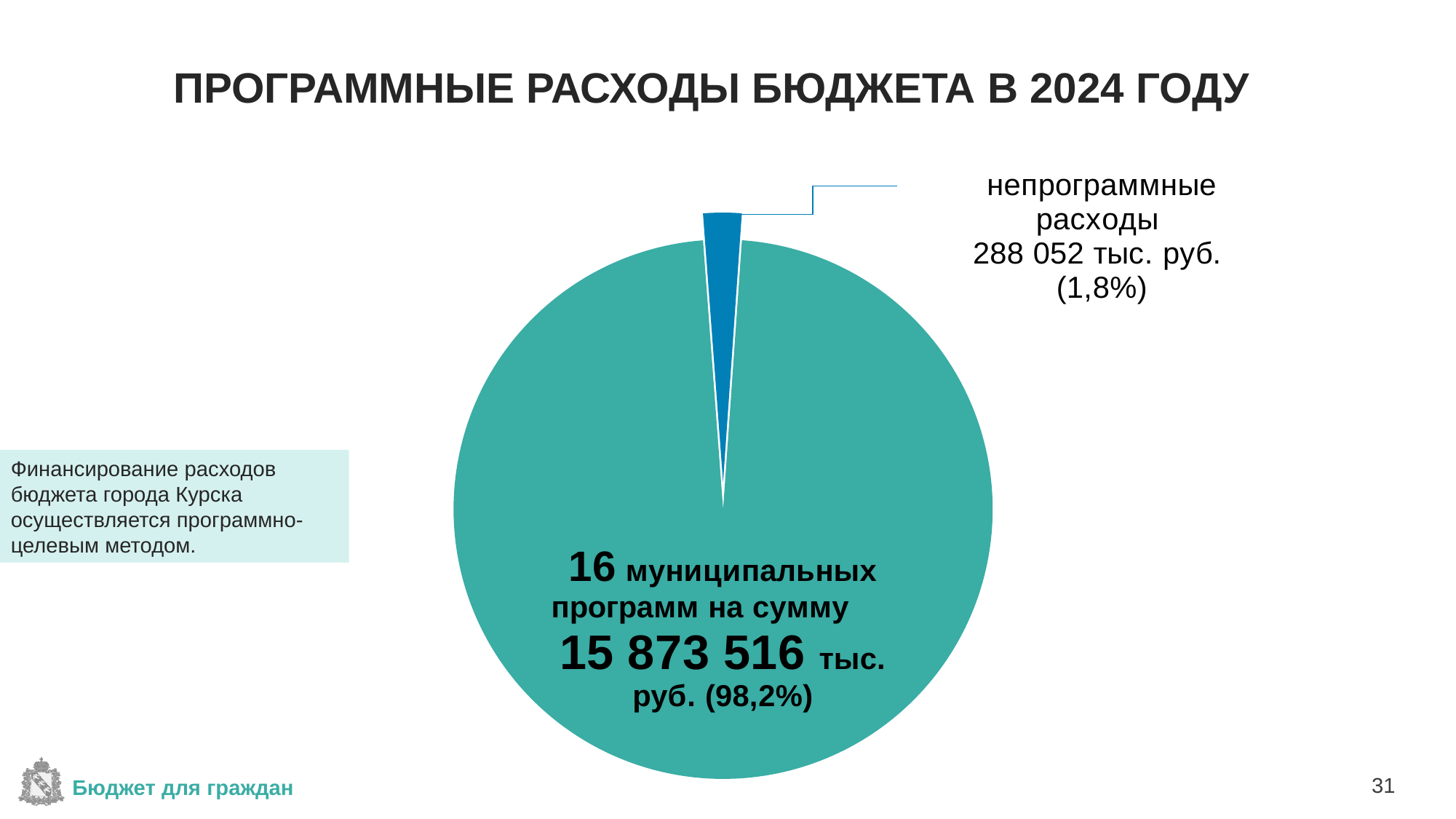

# ПРОГРАММНЫЕ РАСХОДЫ БЮДЖЕТА В 2024 ГОДУ

### Chart

| Category | Продажи |
|---|---|
| 16 муниципальных программ на сумму 13 955 млн. руб. (97,7%)  | 97.7 |
| непрограммные расходы 328 млн. руб. (2,3%) | 2.3 |
Финансирование расходов бюджета города Курска осуществляется программно-целевым методом.